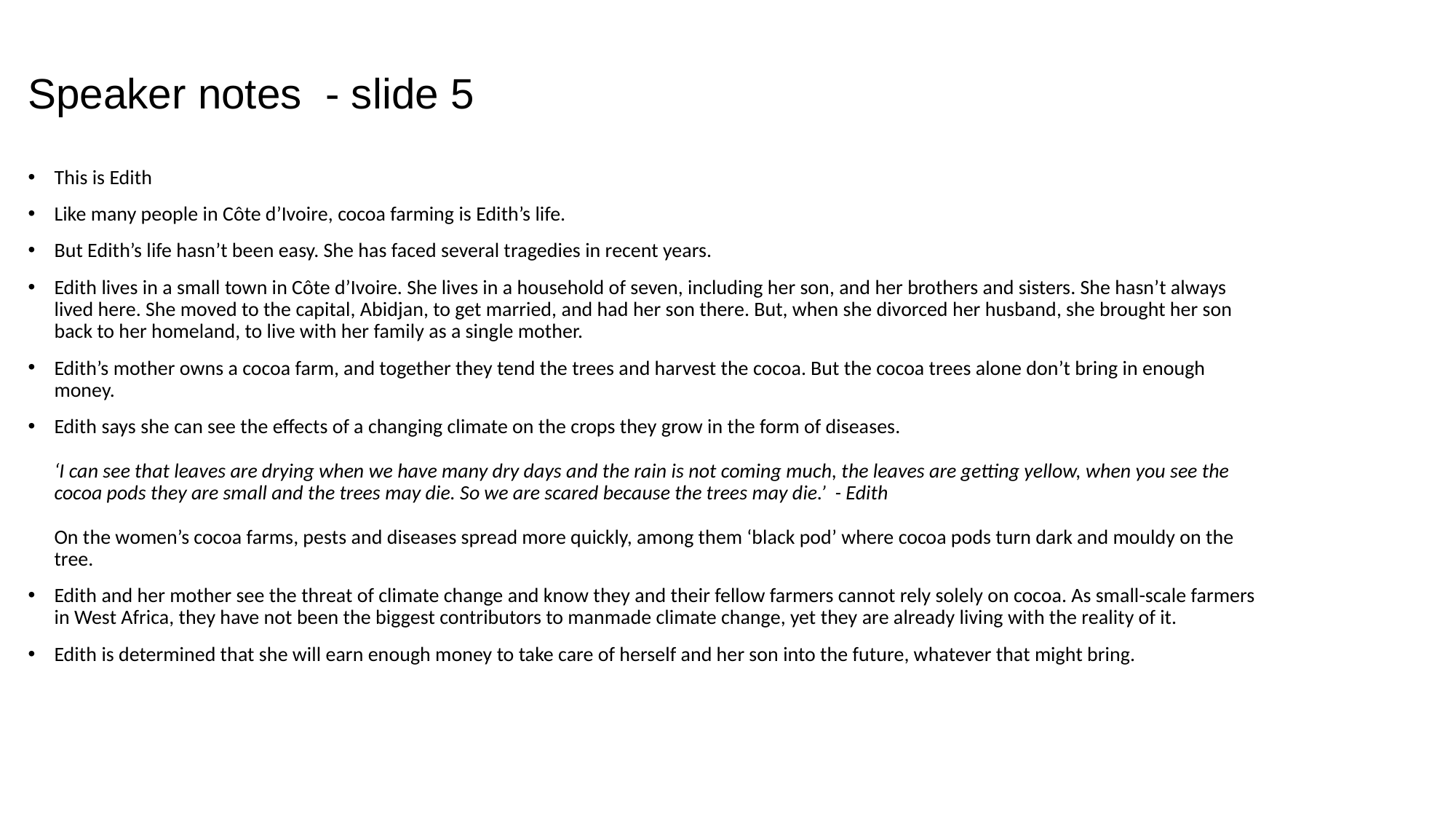

# Speaker notes  - slide 5
This is Edith
Like many people in Côte d’Ivoire, cocoa farming is Edith’s life.
But Edith’s life hasn’t been easy. She has faced several tragedies in recent years.
Edith lives in a small town in Côte d’Ivoire. She lives in a household of seven, including her son, and her brothers and sisters. She hasn’t always lived here. She moved to the capital, Abidjan, to get married, and had her son there. But, when she divorced her husband, she brought her son back to her homeland, to live with her family as a single mother.
Edith’s mother owns a cocoa farm, and together they tend the trees and harvest the cocoa. But the cocoa trees alone don’t bring in enough money.
Edith says she can see the effects of a changing climate on the crops they grow in the form of diseases.
‘I can see that leaves are drying when we have many dry days and the rain is not coming much, the leaves are getting yellow, when you see the cocoa pods they are small and the trees may die. So we are scared because the trees may die.’  - Edith
On the women’s cocoa farms, pests and diseases spread more quickly, among them ‘black pod’ where cocoa pods turn dark and mouldy on the tree.
Edith and her mother see the threat of climate change and know they and their fellow farmers cannot rely solely on cocoa. As small-scale farmers in West Africa, they have not been the biggest contributors to manmade climate change, yet they are already living with the reality of it.
Edith is determined that she will earn enough money to take care of herself and her son into the future, whatever that might bring.